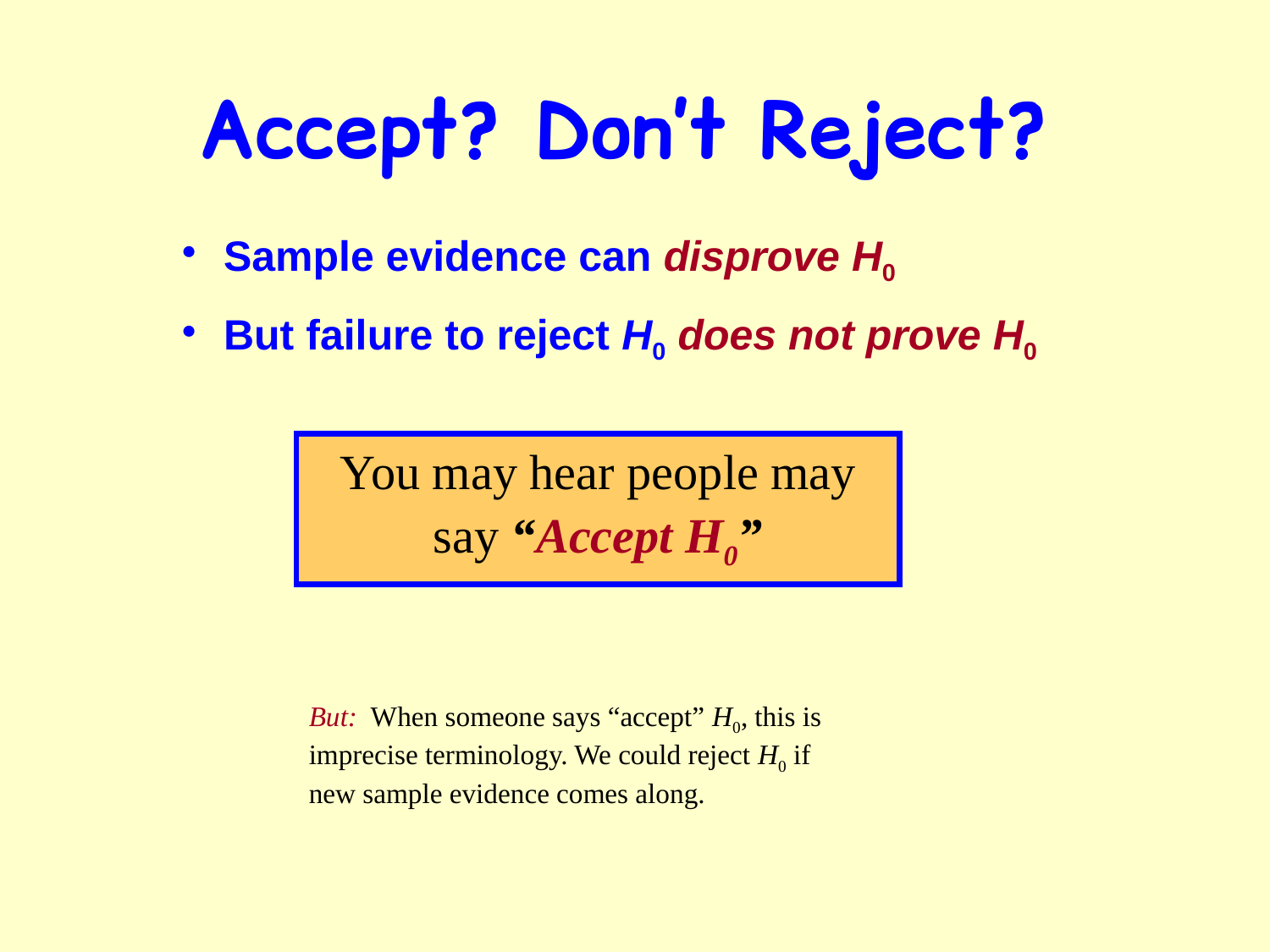

# Accept? Don’t Reject?
 Sample evidence can disprove H0
 But failure to reject H0 does not prove H0
You may hear people may
say “Accept H0”
But:  When someone says “accept” H0, this is imprecise terminology. We could reject H0 if new sample evidence comes along.